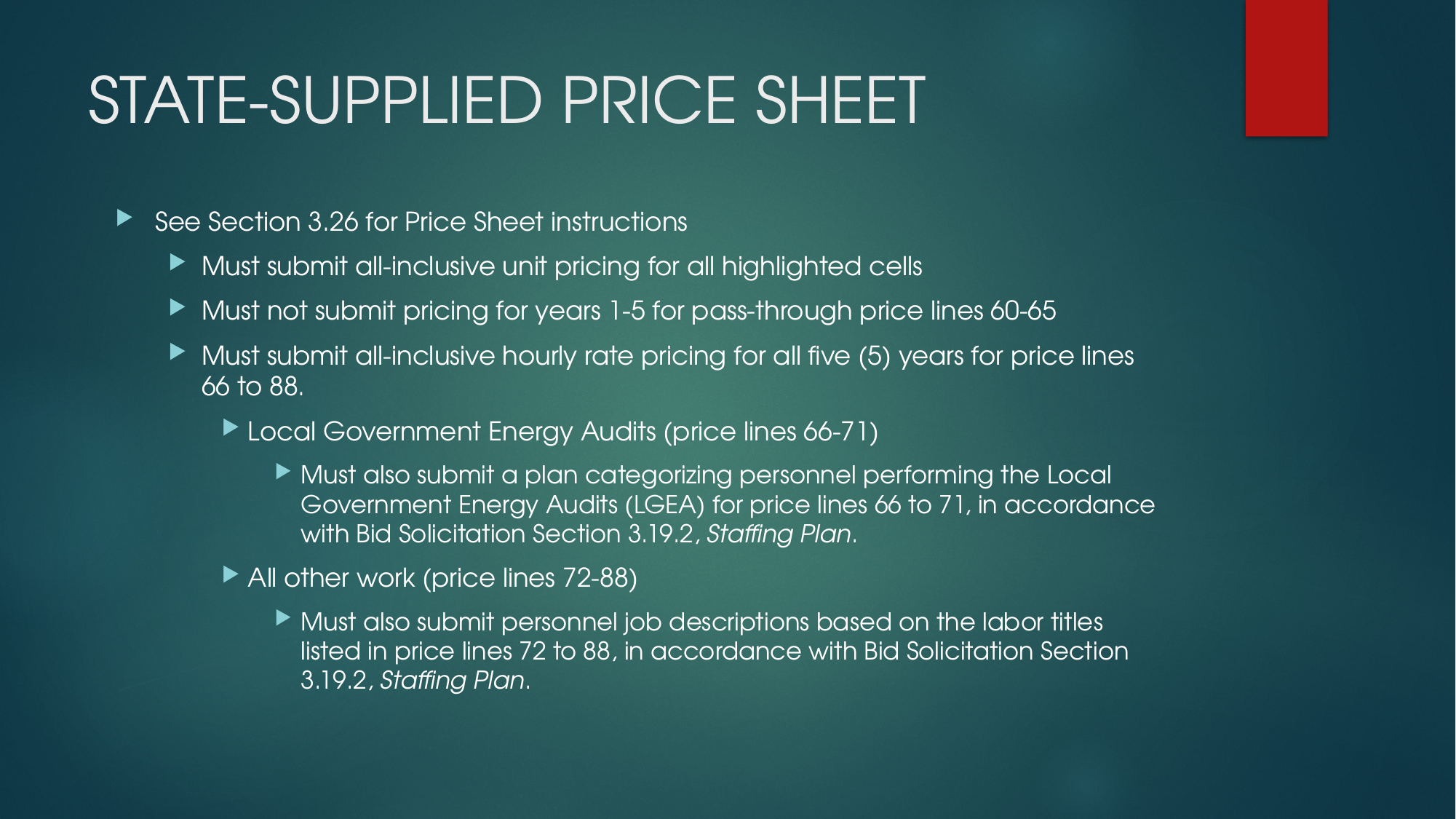

# STATE-SUPPLIED PRICE SHEET
See Section 3.26 for Price Sheet instructions
Must submit all-inclusive unit pricing for all highlighted cells
Must not submit pricing for years 1-5 for pass-through price lines 60-65
Must submit all-inclusive hourly rate pricing for all five (5) years for price lines 66 to 88.
Local Government Energy Audits (price lines 66-71)
Must also submit a plan categorizing personnel performing the Local Government Energy Audits (LGEA) for price lines 66 to 71, in accordance with Bid Solicitation Section 3.19.2, Staffing Plan.
All other work (price lines 72-88)
Must also submit personnel job descriptions based on the labor titles listed in price lines 72 to 88, in accordance with Bid Solicitation Section 3.19.2, Staffing Plan.